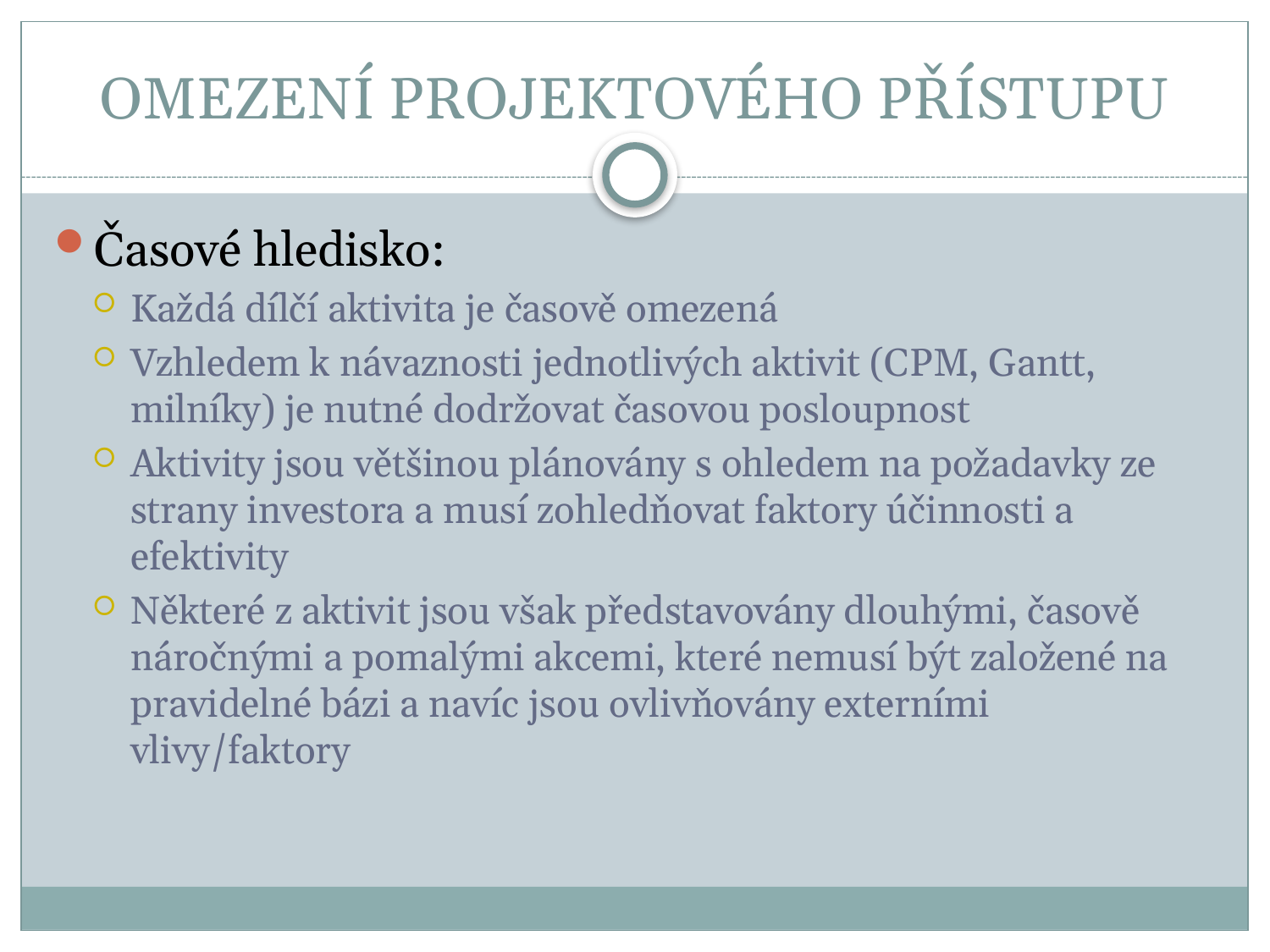

# OMEZENÍ PROJEKTOVÉHO PŘÍSTUPU
Časové hledisko:
Každá dílčí aktivita je časově omezená
Vzhledem k návaznosti jednotlivých aktivit (CPM, Gantt, milníky) je nutné dodržovat časovou posloupnost
Aktivity jsou většinou plánovány s ohledem na požadavky ze strany investora a musí zohledňovat faktory účinnosti a efektivity
Některé z aktivit jsou však představovány dlouhými, časově náročnými a pomalými akcemi, které nemusí být založené na pravidelné bázi a navíc jsou ovlivňovány externími vlivy/faktory